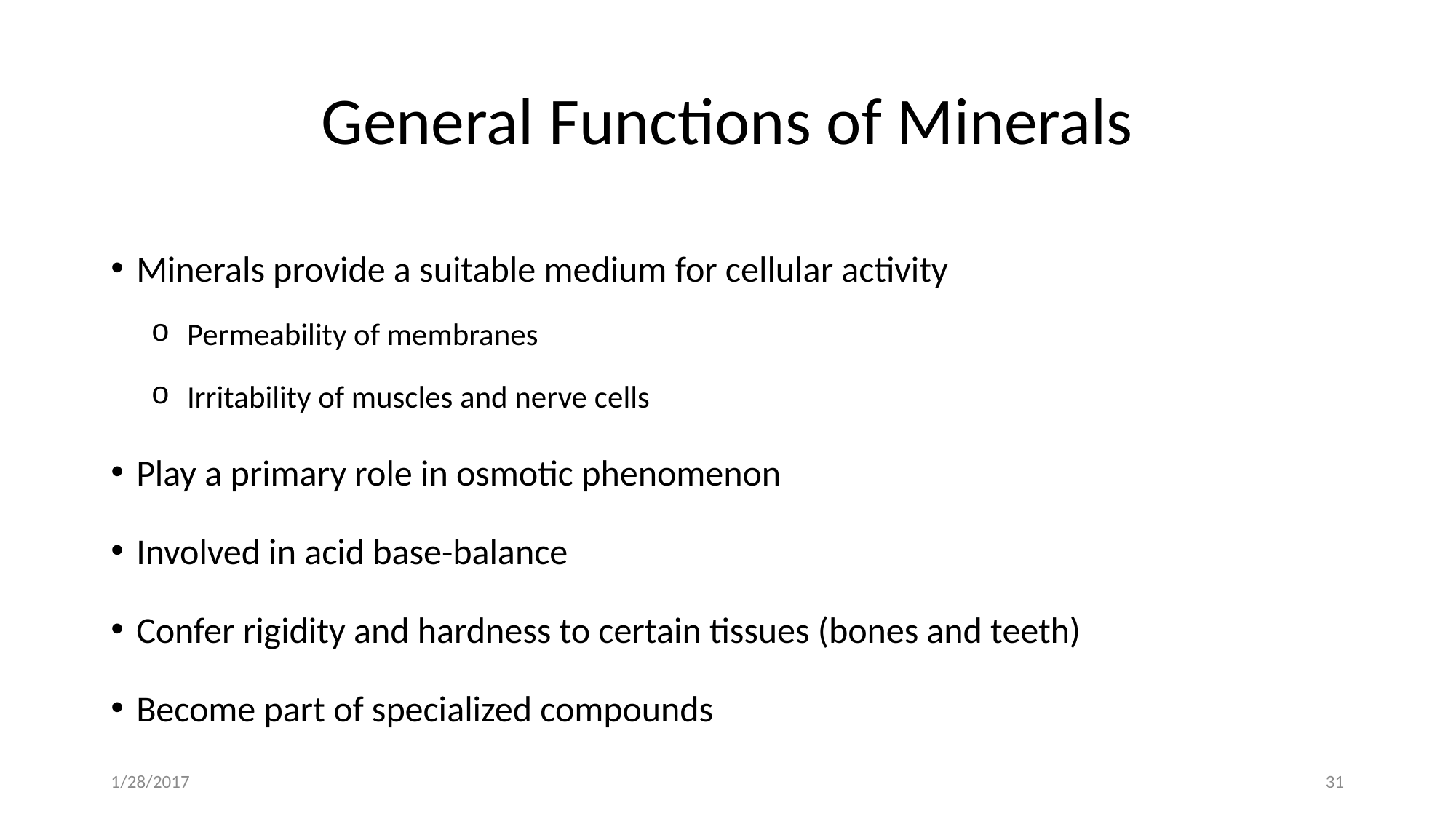

# General Functions of Minerals
Minerals provide a suitable medium for cellular activity
Permeability of membranes
Irritability of muscles and nerve cells
Play a primary role in osmotic phenomenon
Involved in acid base-balance
Confer rigidity and hardness to certain tissues (bones and teeth)
Become part of specialized compounds

1/28/2017
31